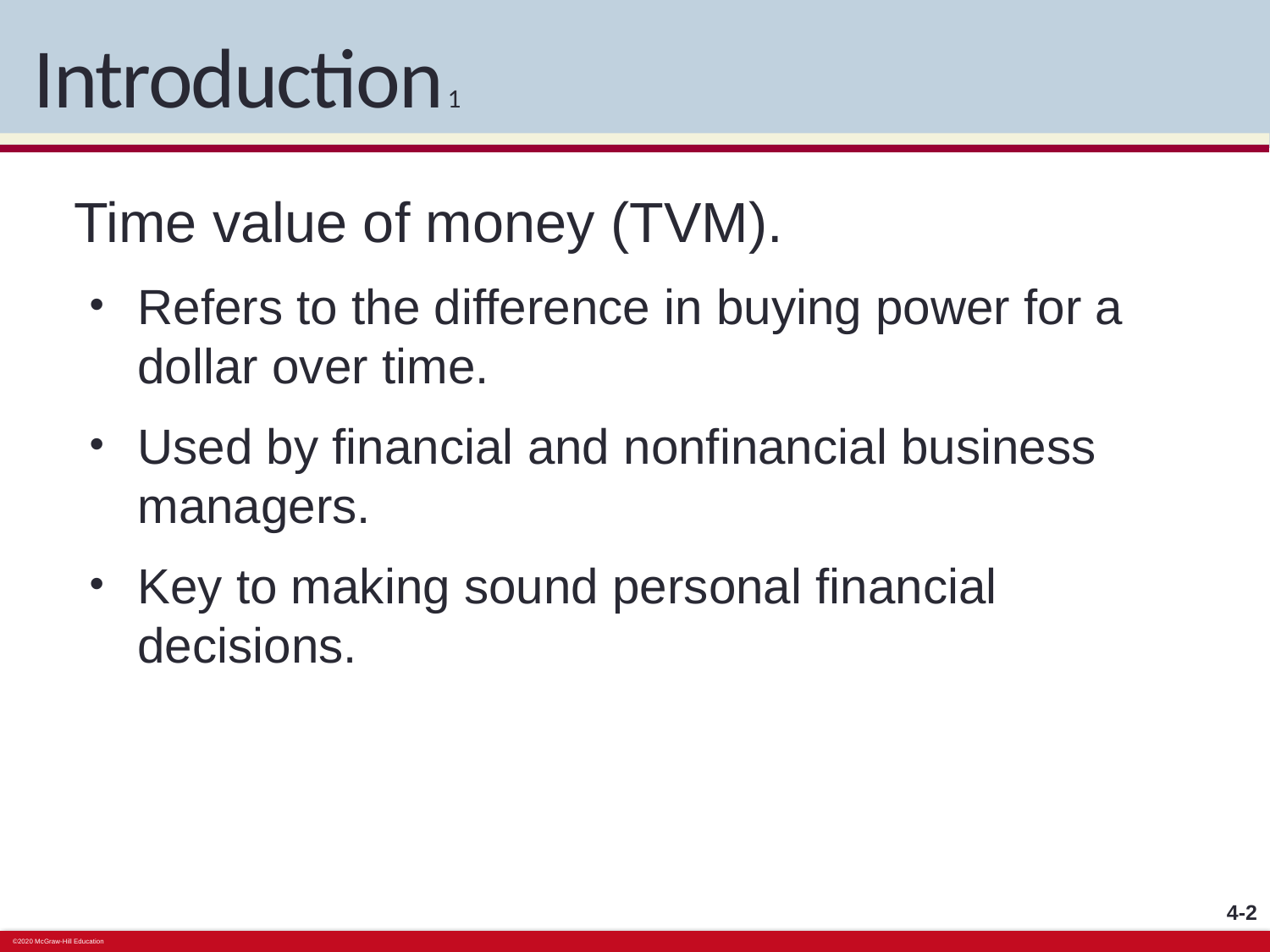

# Introduction 1
Time value of money (TVM).
Refers to the difference in buying power for a dollar over time.
Used by financial and nonfinancial business managers.
Key to making sound personal financial decisions.